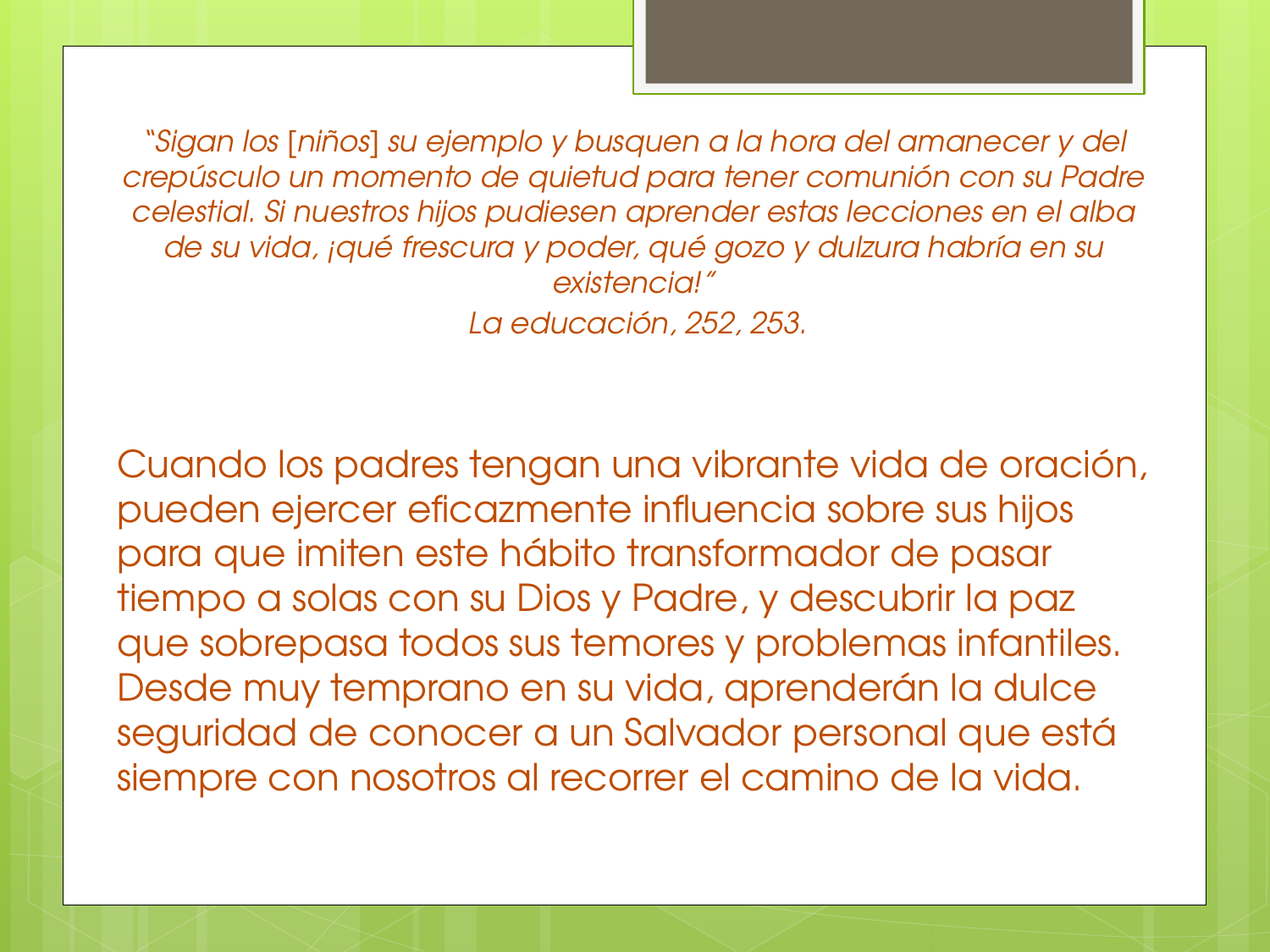

“Sigan los [niños] su ejemplo y busquen a la hora del amanecer y del crepúsculo un momento de quietud para tener comunión con su Padre celestial. Si nuestros hijos pudiesen aprender estas lecciones en el alba de su vida, ¡qué frescura y poder, qué gozo y dulzura habría en su existencia!”
 La educación, 252, 253.

Cuando los padres tengan una vibrante vida de oración, pueden ejercer eficazmente influencia sobre sus hijos para que imiten este hábito transformador de pasar tiempo a solas con su Dios y Padre, y descubrir la paz que sobrepasa todos sus temores y problemas infantiles. Desde muy temprano en su vida, aprenderán la dulce seguridad de conocer a un Salvador personal que está siempre con nosotros al recorrer el camino de la vida.